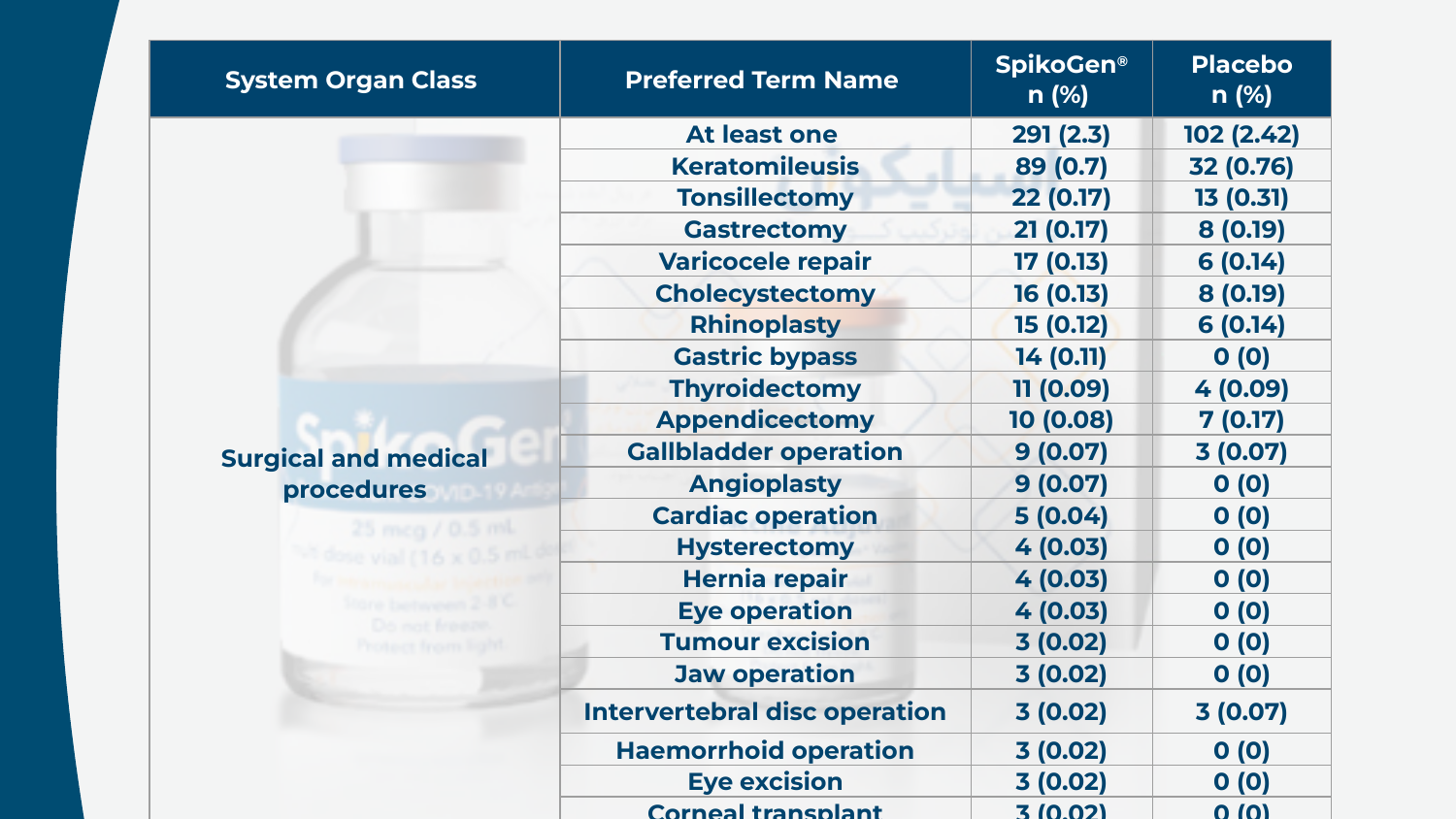

| System Organ Class | Preferred Term Name | SpikoGen® n (%) | Placebo n (%) |
| --- | --- | --- | --- |
| Surgical and medical procedures | At least one | 291 (2.3) | 102 (2.42) |
|  | Keratomileusis | 89 (0.7) | 32 (0.76) |
|  | Tonsillectomy | 22 (0.17) | 13 (0.31) |
|  | Gastrectomy | 21 (0.17) | 8 (0.19) |
|  | Varicocele repair | 17 (0.13) | 6 (0.14) |
|  | Cholecystectomy | 16 (0.13) | 8 (0.19) |
|  | Rhinoplasty | 15 (0.12) | 6 (0.14) |
|  | Gastric bypass | 14 (0.11) | 0 (0) |
|  | Thyroidectomy | 11 (0.09) | 4 (0.09) |
|  | Appendicectomy | 10 (0.08) | 7 (0.17) |
|  | Gallbladder operation | 9 (0.07) | 3 (0.07) |
|  | Angioplasty | 9 (0.07) | 0 (0) |
|  | Cardiac operation | 5 (0.04) | 0 (0) |
|  | Hysterectomy | 4 (0.03) | 0 (0) |
|  | Hernia repair | 4 (0.03) | 0 (0) |
|  | Eye operation | 4 (0.03) | 0 (0) |
|  | Tumour excision | 3 (0.02) | 0 (0) |
|  | Jaw operation | 3 (0.02) | 0 (0) |
|  | Intervertebral disc operation | 3 (0.02) | 3 (0.07) |
|  | Haemorrhoid operation | 3 (0.02) | 0 (0) |
|  | Eye excision | 3 (0.02) | 0 (0) |
|  | Corneal transplant | 3 (0.02) | 0 (0) |